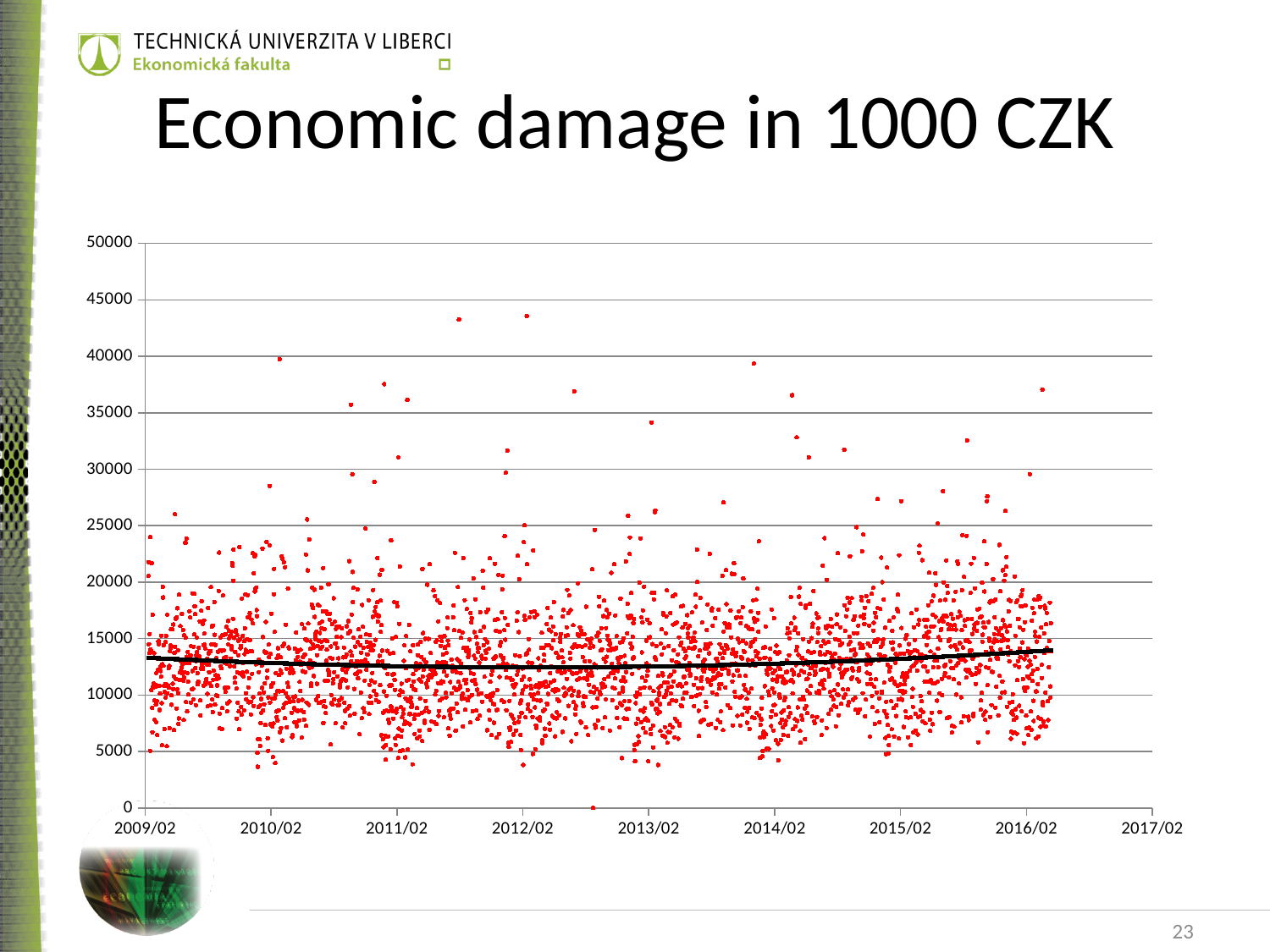

# Economic damage in 1000 CZK

### Chart

| Category | Trend škody | Výše škody | Correctly recognized |
|---|---|---|---|
23